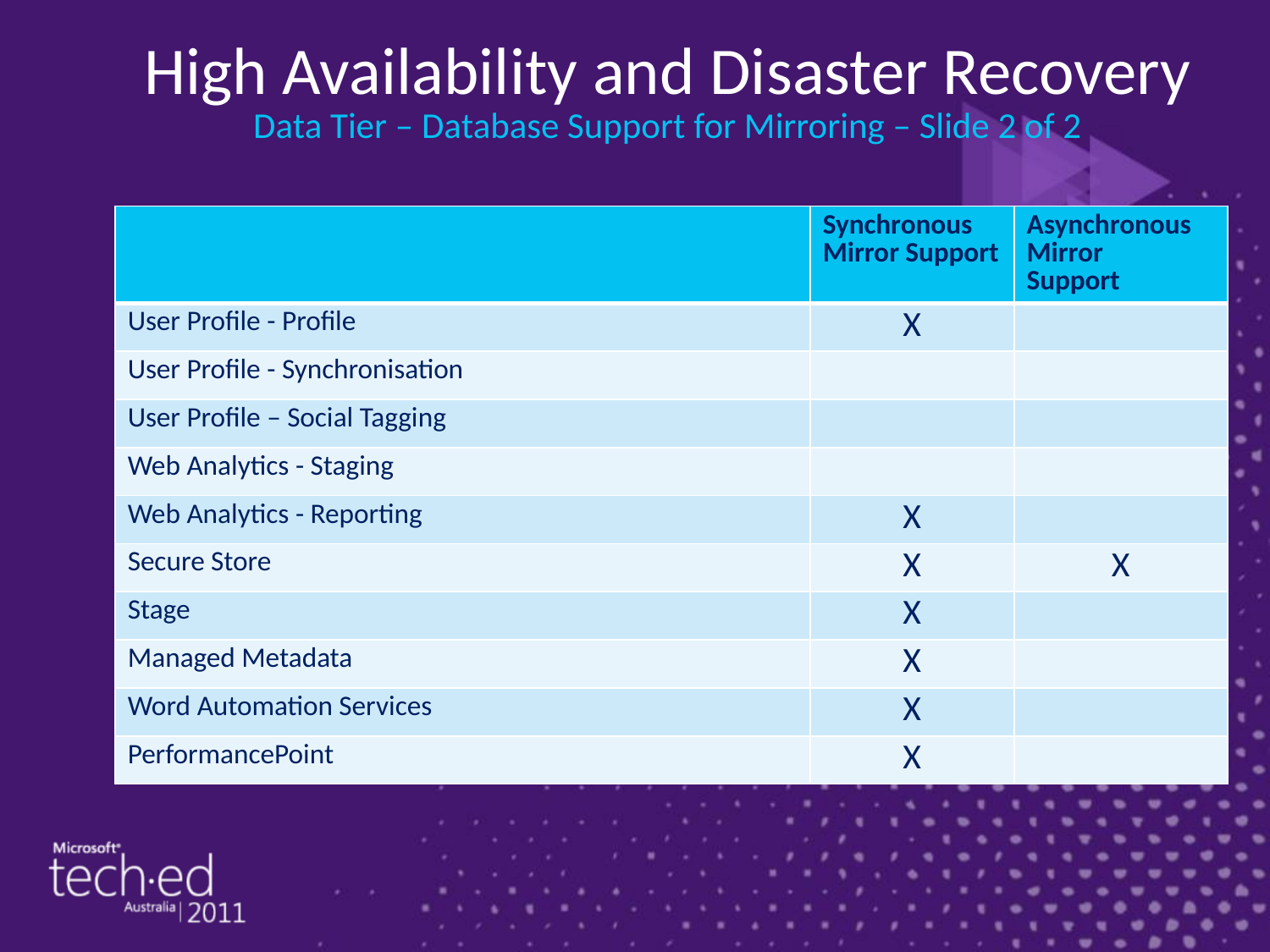

High Availability and Disaster Recovery
Data Tier – Database Support for Mirroring – Slide 2 of 2
|  | Synchronous Mirror Support | Asynchronous Mirror Support |
| --- | --- | --- |
| User Profile - Profile | X |  |
| User Profile - Synchronisation |  |  |
| User Profile – Social Tagging |  |  |
| Web Analytics - Staging |  |  |
| Web Analytics - Reporting | X |  |
| Secure Store | X | X |
| Stage | X |  |
| Managed Metadata | X |  |
| Word Automation Services | X |  |
| PerformancePoint | X |  |